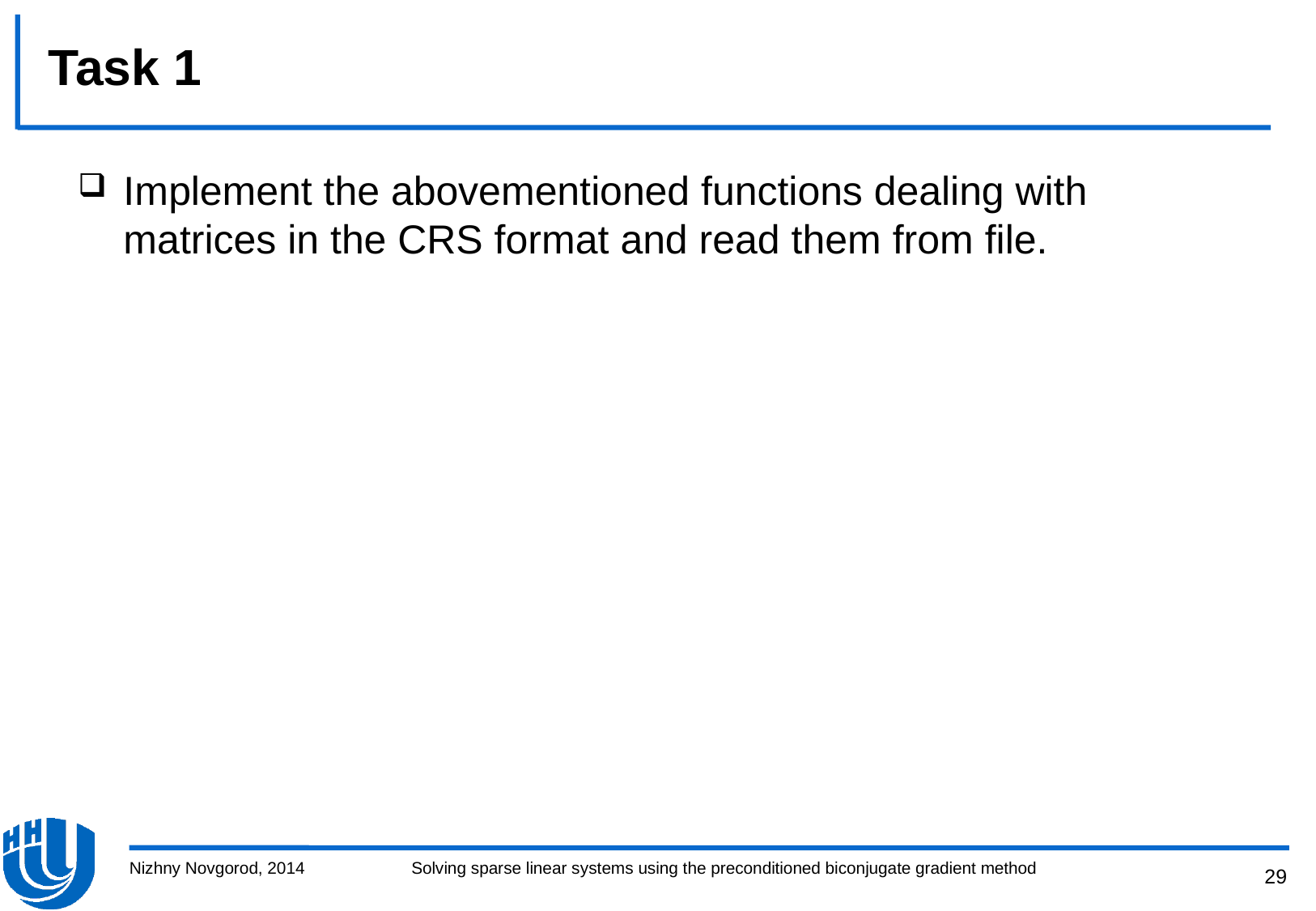

# Task 1
Implement the abovementioned functions dealing with matrices in the CRS format and read them from file.
Nizhny Novgorod, 2014
Solving sparse linear systems using the preconditioned biconjugate gradient method